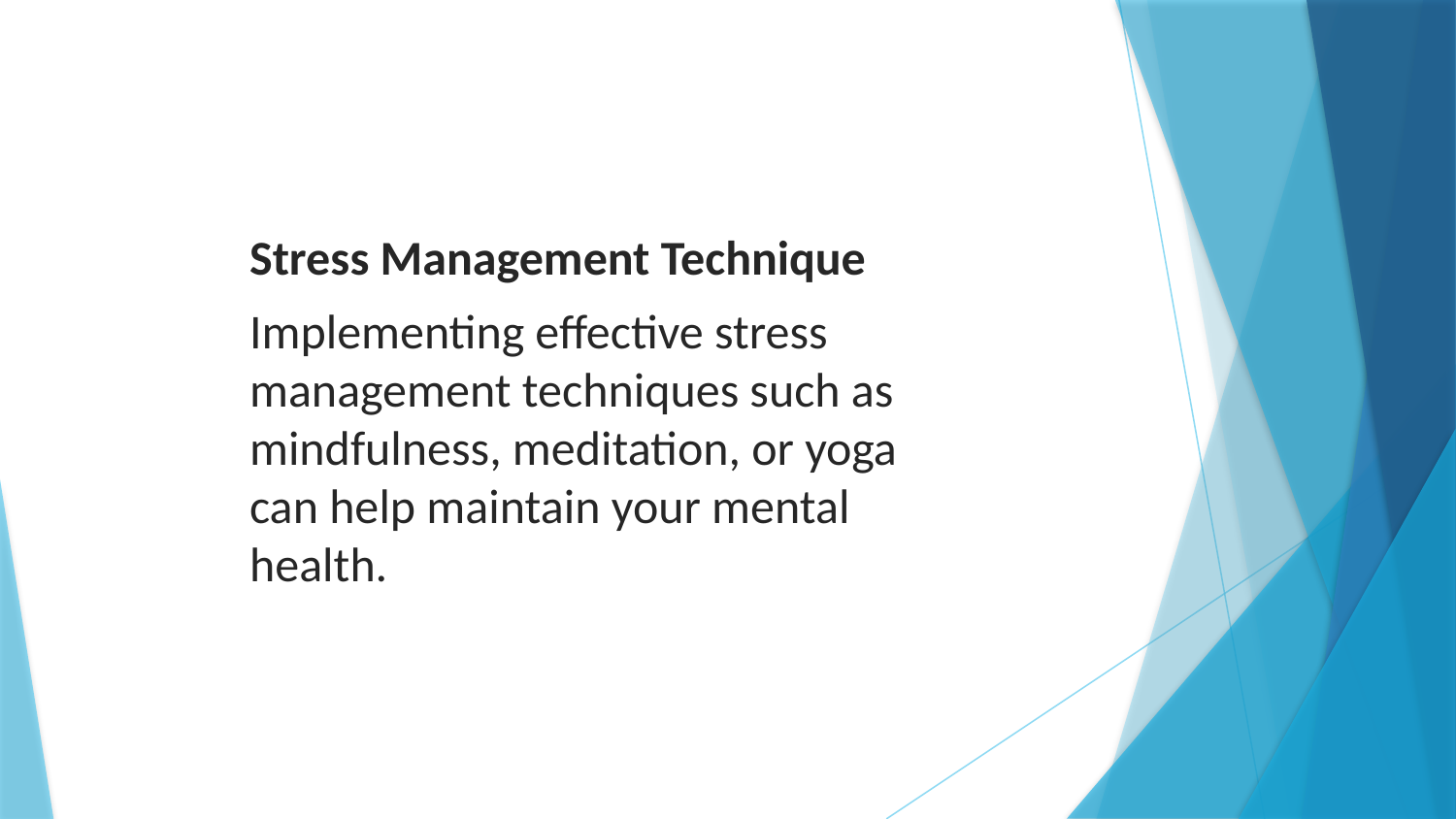

Stress Management Technique
Implementing effective stress management techniques such as mindfulness, meditation, or yoga can help maintain your mental health.